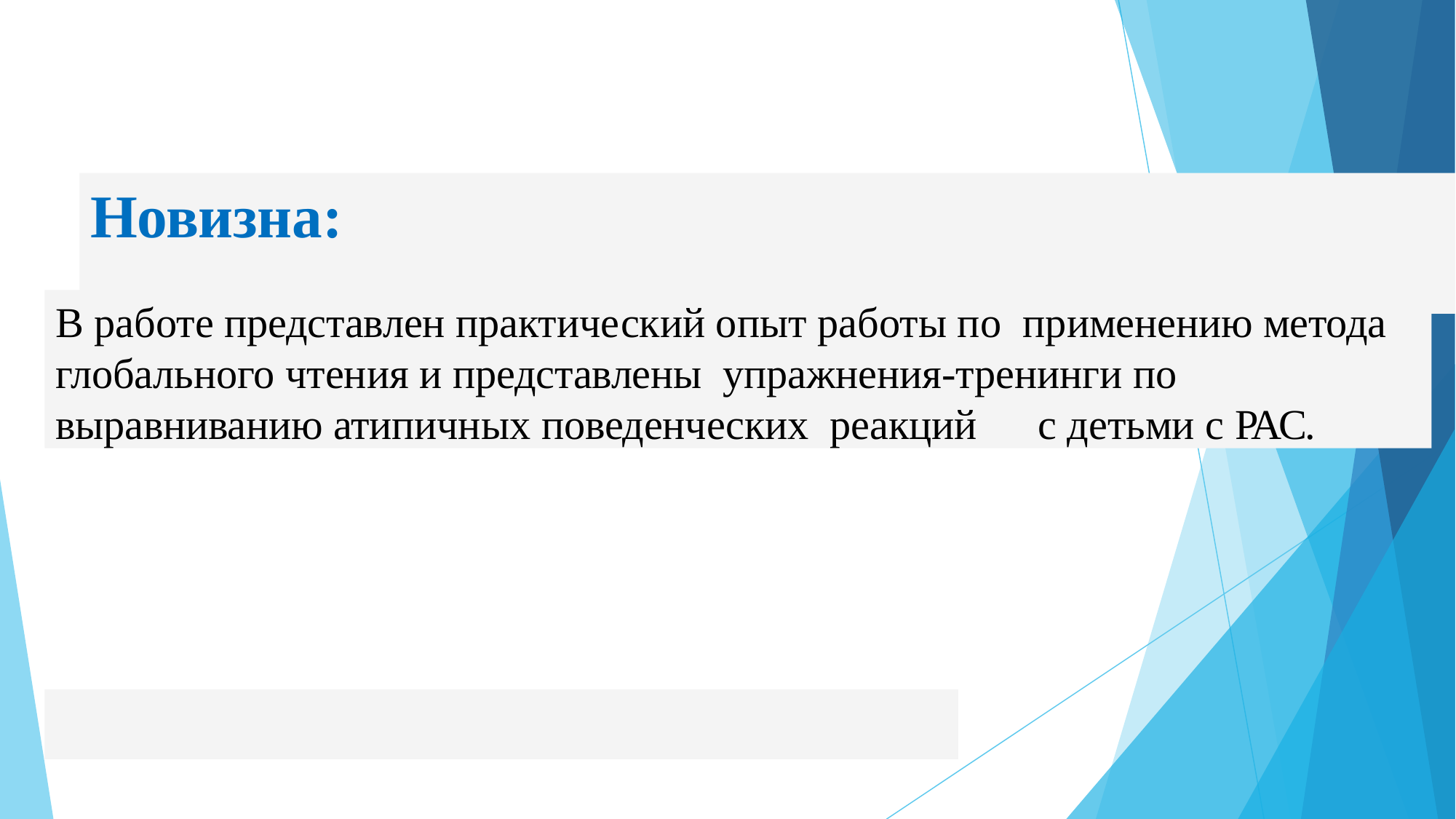

# Новизна:
В работе представлен практический опыт работы по  применению метода глобального чтения и представлены  упражнения-тренинги по выравниванию атипичных поведенческих  реакций	с детьми с РАС.